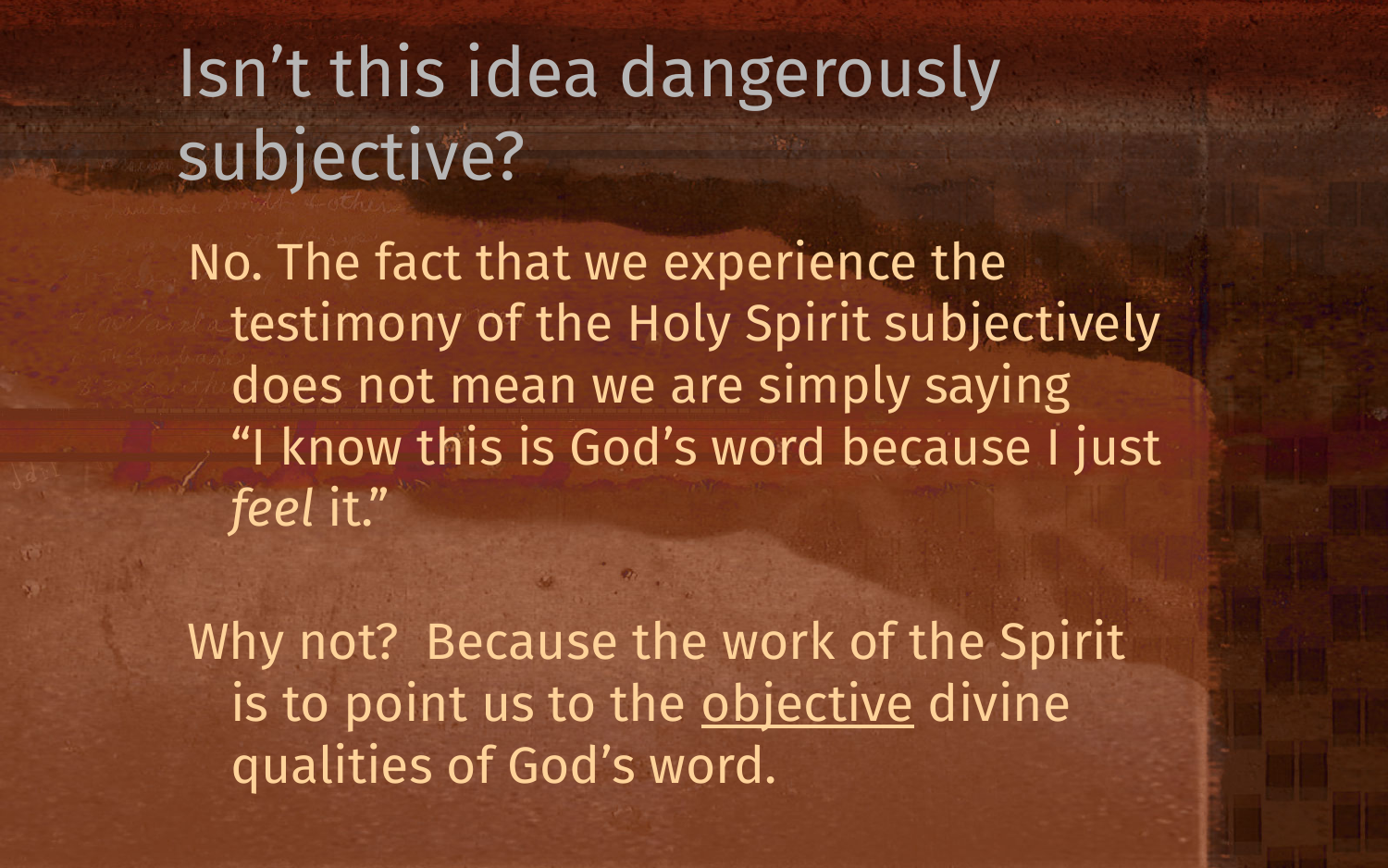

Isn’t this idea dangerously subjective?
No. The fact that we experience the testimony of the Holy Spirit subjectively does not mean we are simply saying
“I know this is God’s word because I just feel it.”
Why not?  Because the work of the Spirit is to point us to the objective divine qualities of God’s word.